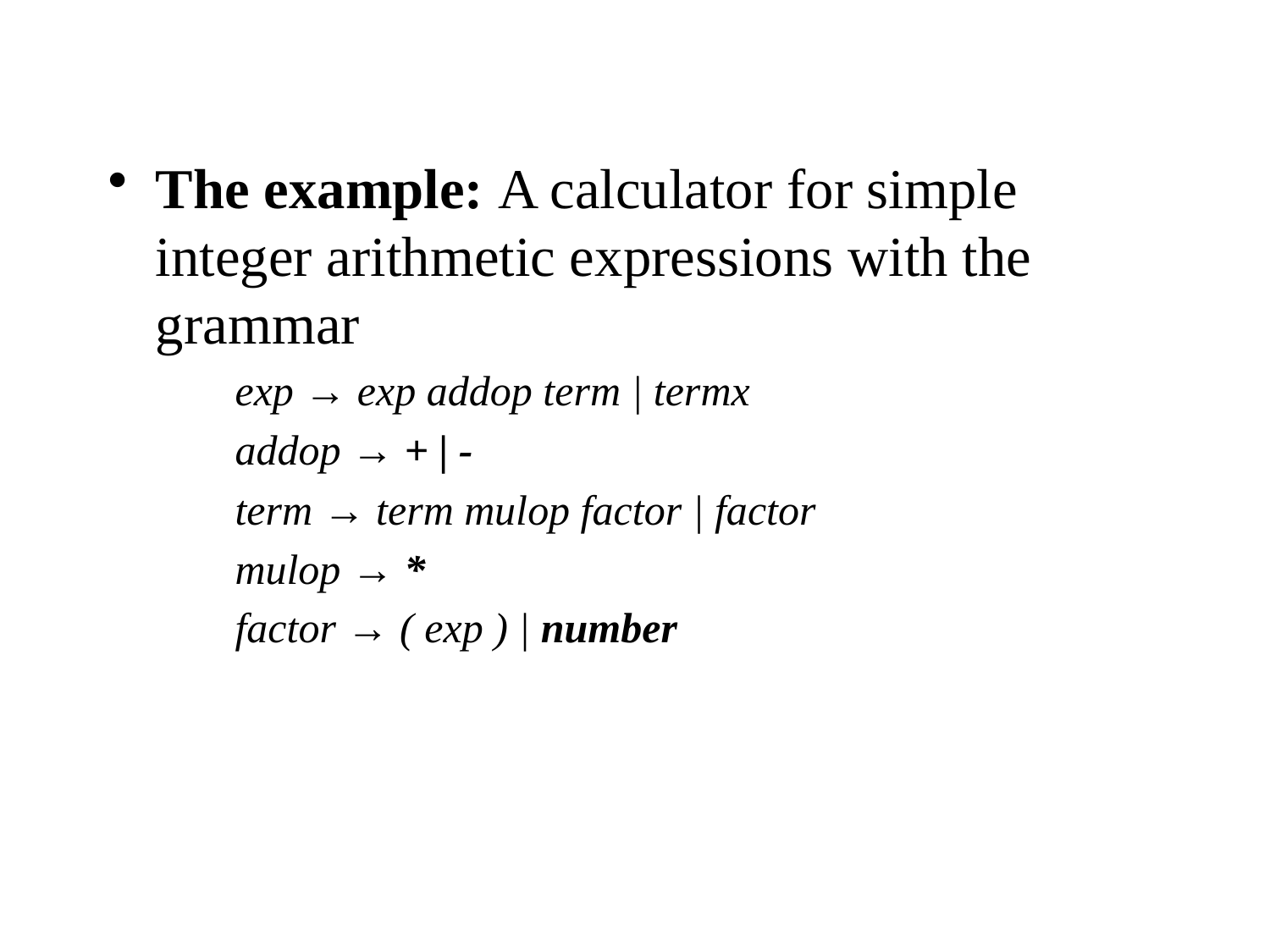

The example: A calculator for simple integer arithmetic expressions with the grammar
exp → exp addop term | termx
addop → + | -
term → term mulop factor | factor
mulop → *
factor → ( exp ) | number